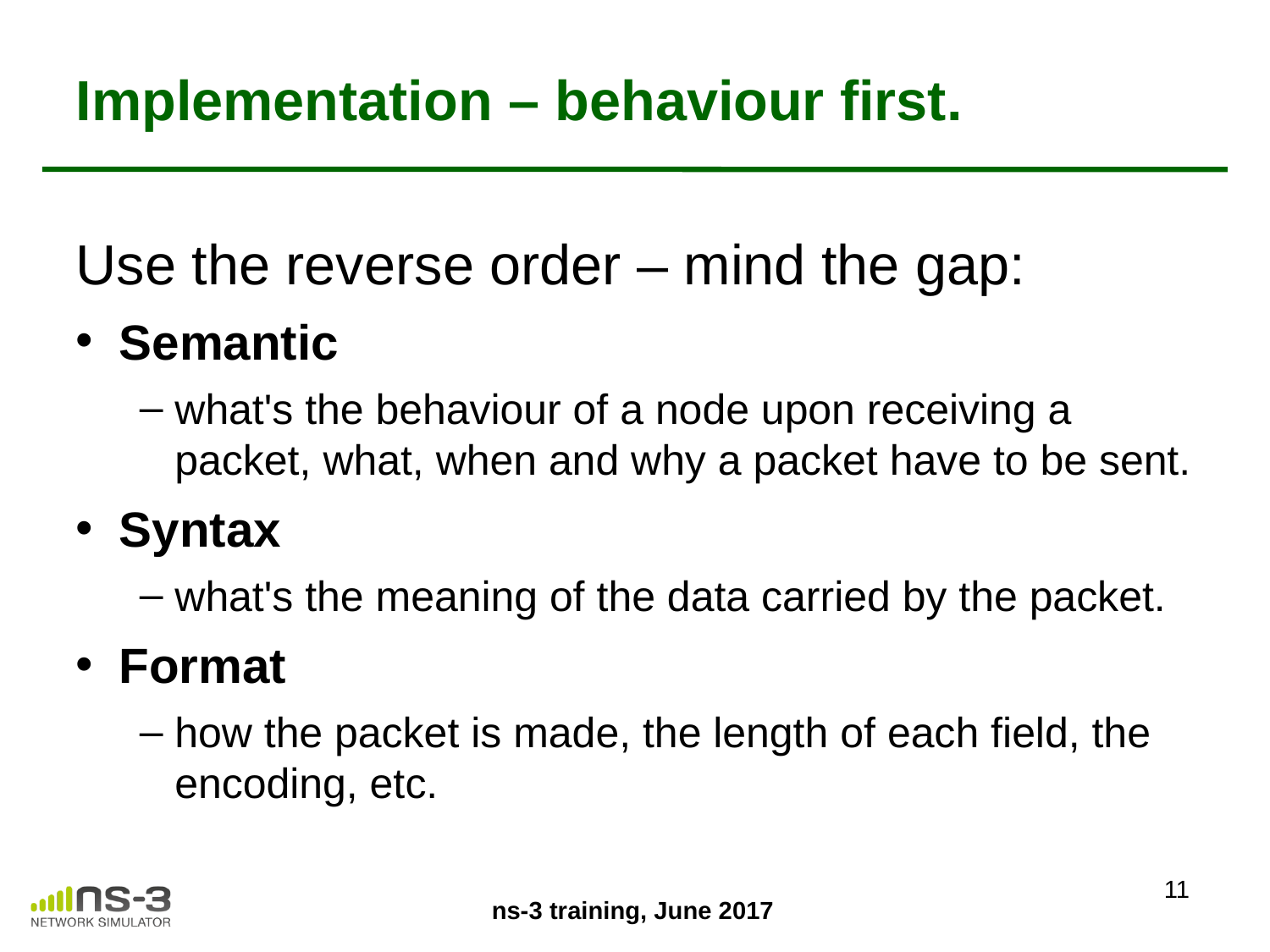

# Implementation – behaviour first.
Use the reverse order – mind the gap:
Semantic
what's the behaviour of a node upon receiving a packet, what, when and why a packet have to be sent.
Syntax
what's the meaning of the data carried by the packet.
Format
how the packet is made, the length of each field, the encoding, etc.
11
ns-3 training, June 2017